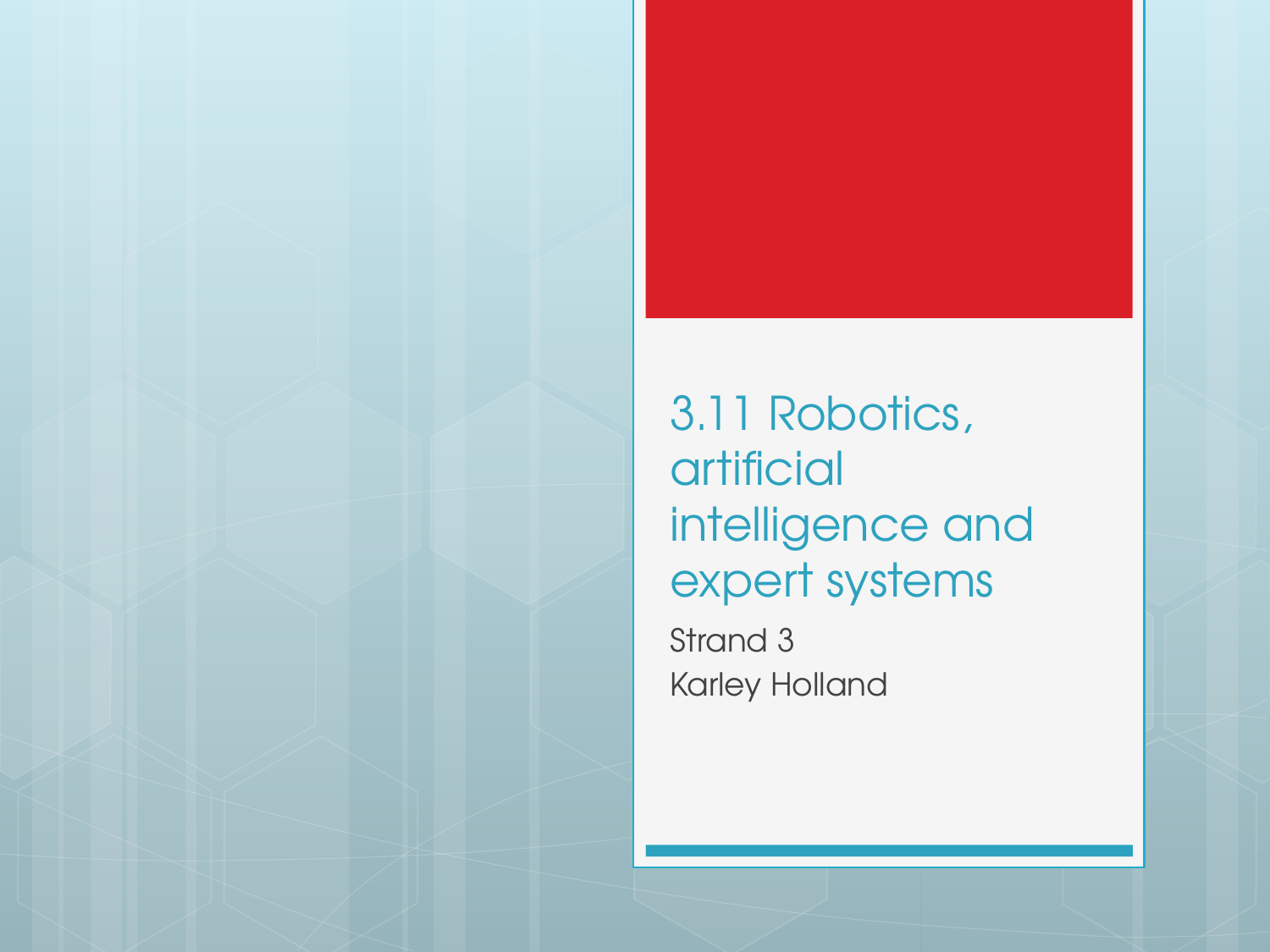

# 3.11 Robotics, artificial intelligence and expert systems
Strand 3
Karley Holland